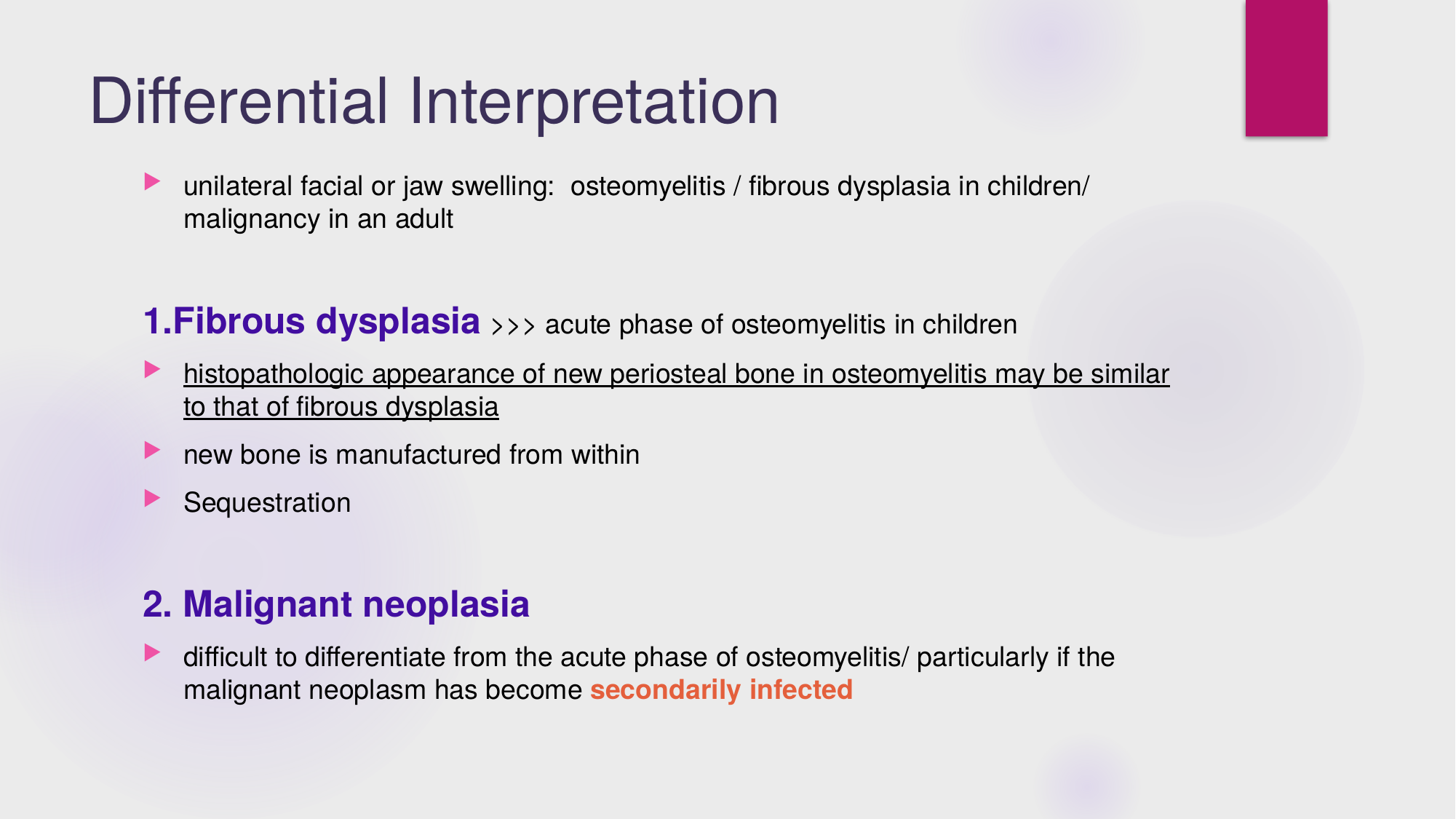

# Differential Interpretation
unilateral facial or jaw swelling:  osteomyelitis / fibrous dysplasia in children/ malignancy in an adult

1.Fibrous dysplasia >>> acute phase of osteomyelitis in children
histopathologic appearance of new periosteal bone in osteomyelitis may be similar to that of fibrous dysplasia
new bone is manufactured from within
Sequestration

2. Malignant neoplasia
difficult to differentiate from the acute phase of osteomyelitis/ particularly if the malignant neoplasm has become secondarily infected